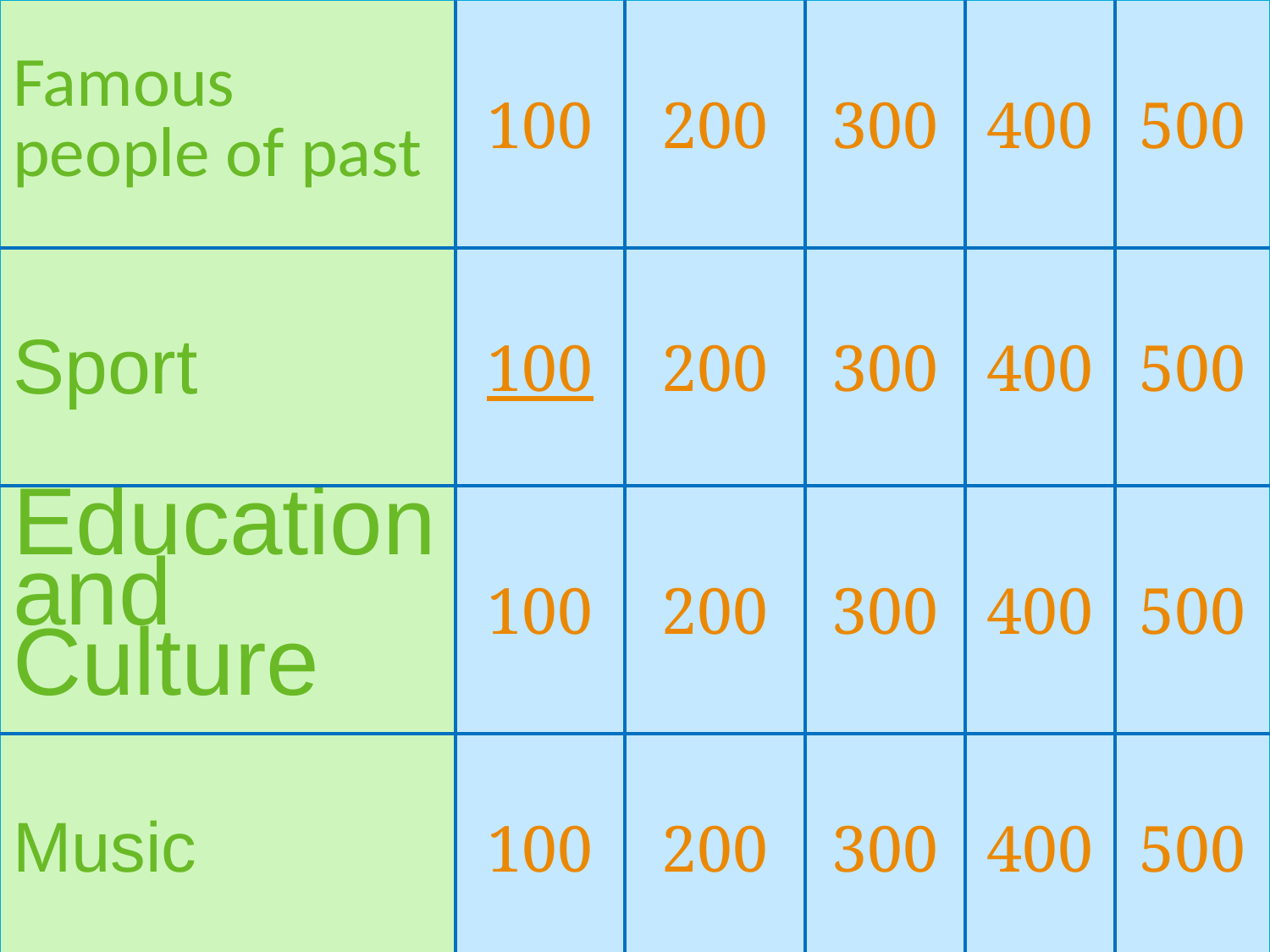

| Famous people of past | 100 | 200 | 300 | 400 | 500 |
| --- | --- | --- | --- | --- | --- |
| Sport | 100 | 200 | 300 | 400 | 500 |
| Education and Culture | 100 | 200 | 300 | 400 | 500 |
| Music | 100 | 200 | 300 | 400 | 500 |